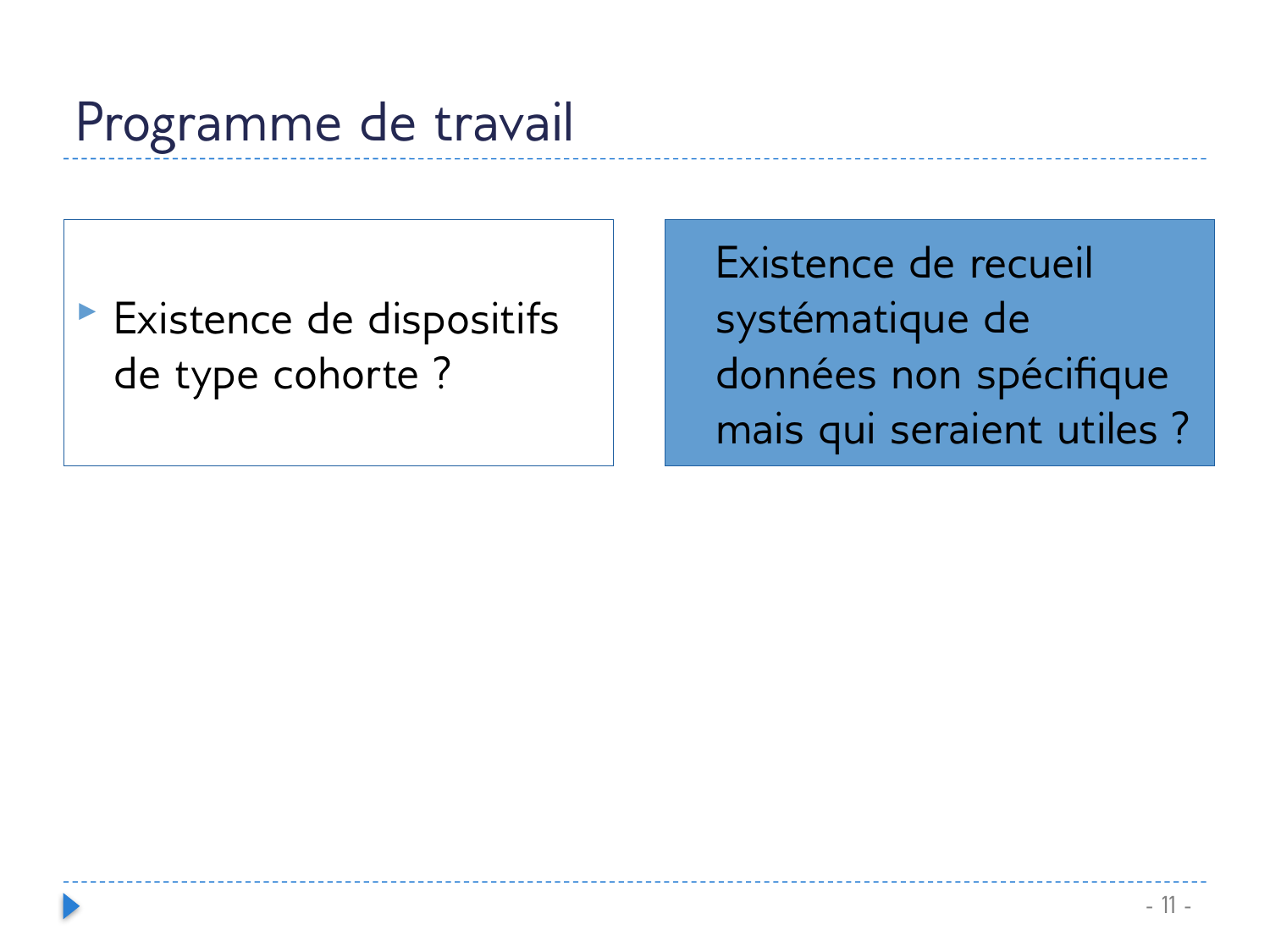

# Programme de travail
Existence de dispositifs de type cohorte ?
Existence de recueil systématique de données non spécifique mais qui seraient utiles ?
- 11 -